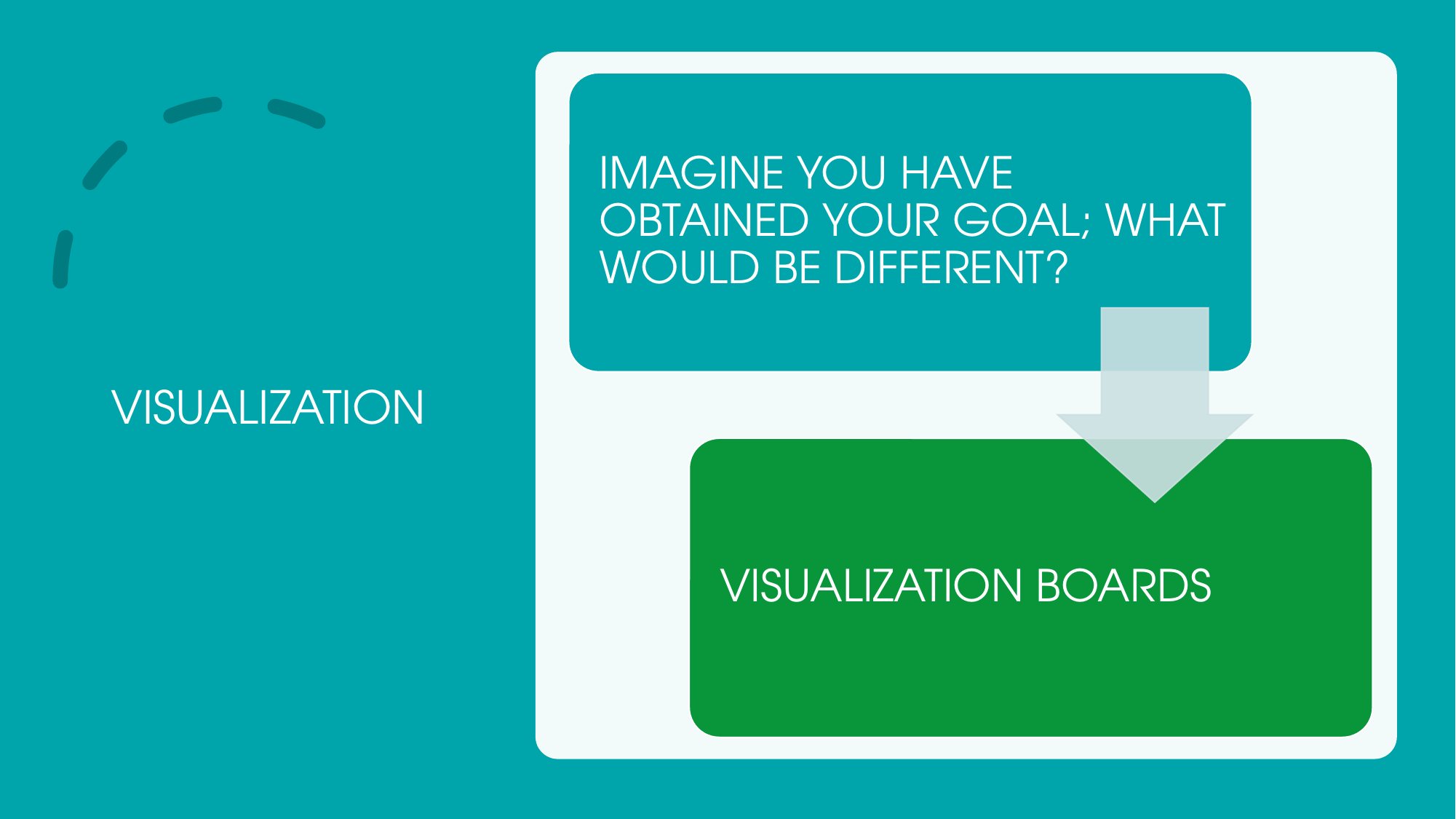

IMAGINE YOU HAVE OBTAINED YOUR GOAL; WHAT WOULD BE DIFFERENT?
VISUALIZATION BOARDS

# VISUALIZATION